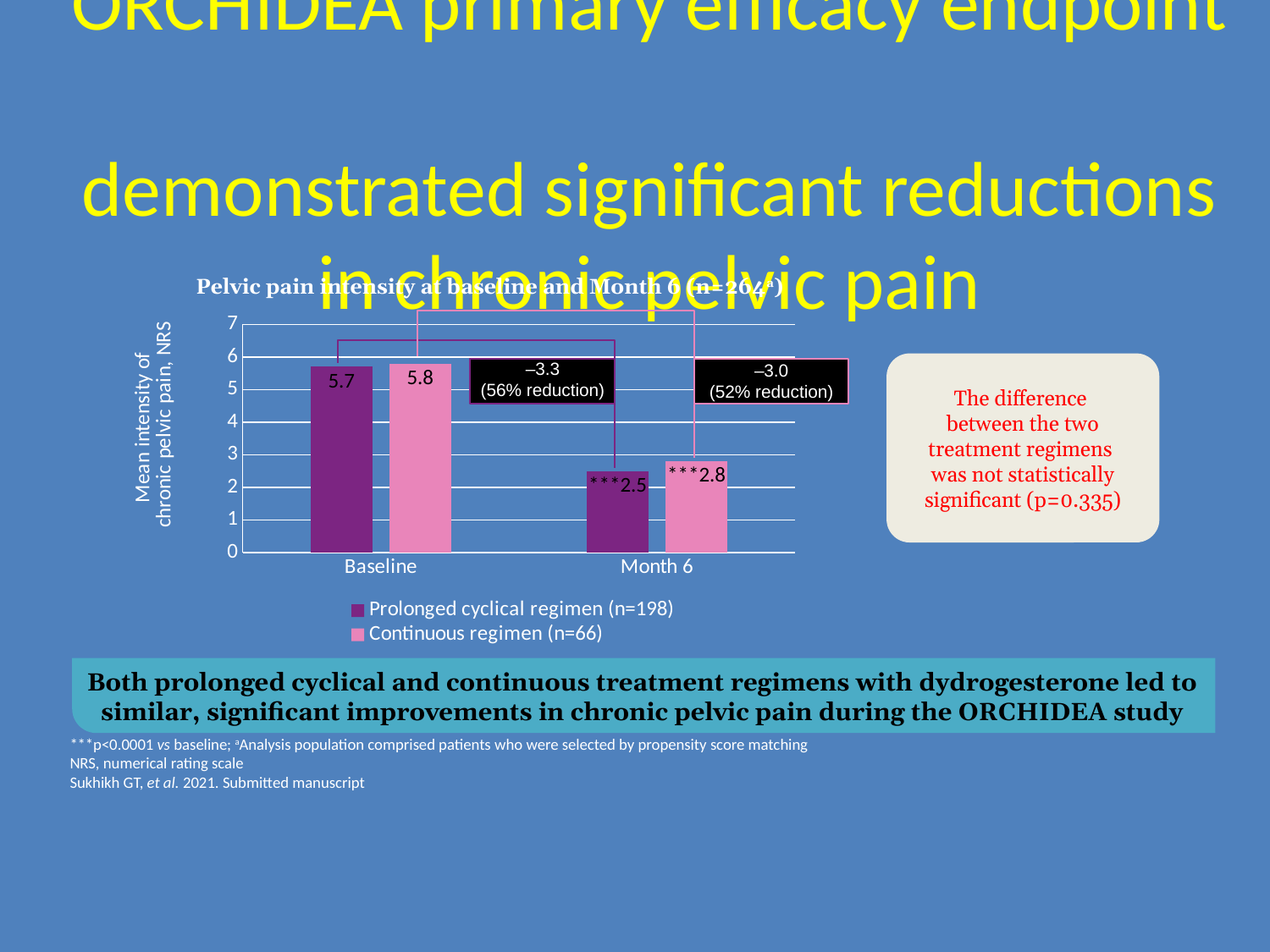

# ORCHIDEA primary efficacy endpoint demonstrated significant reductions in chronic pelvic pain
Pelvic pain intensity at baseline and Month 6 (n=264a)

### Chart

| Category | Prolonged cyclical regimen (n=198) | Continuous regimen (n=66) |
|---|---|---|
| Baseline | 5.7 | 5.8 |
| Month 6 | 2.5 | 2.8 |

–3.0
(52% reduction)
The difference
between the two treatment regimens
was not statistically significant (p=0.335)
–3.3
(56% reduction)

Both prolonged cyclical and continuous treatment regimens with dydrogesterone led to similar, significant improvements in chronic pelvic pain during the ORCHIDEA study
***p<0.0001 vs baseline; aAnalysis population comprised patients who were selected by propensity score matching
NRS, numerical rating scale
Sukhikh GT, et al. 2021. Submitted manuscript